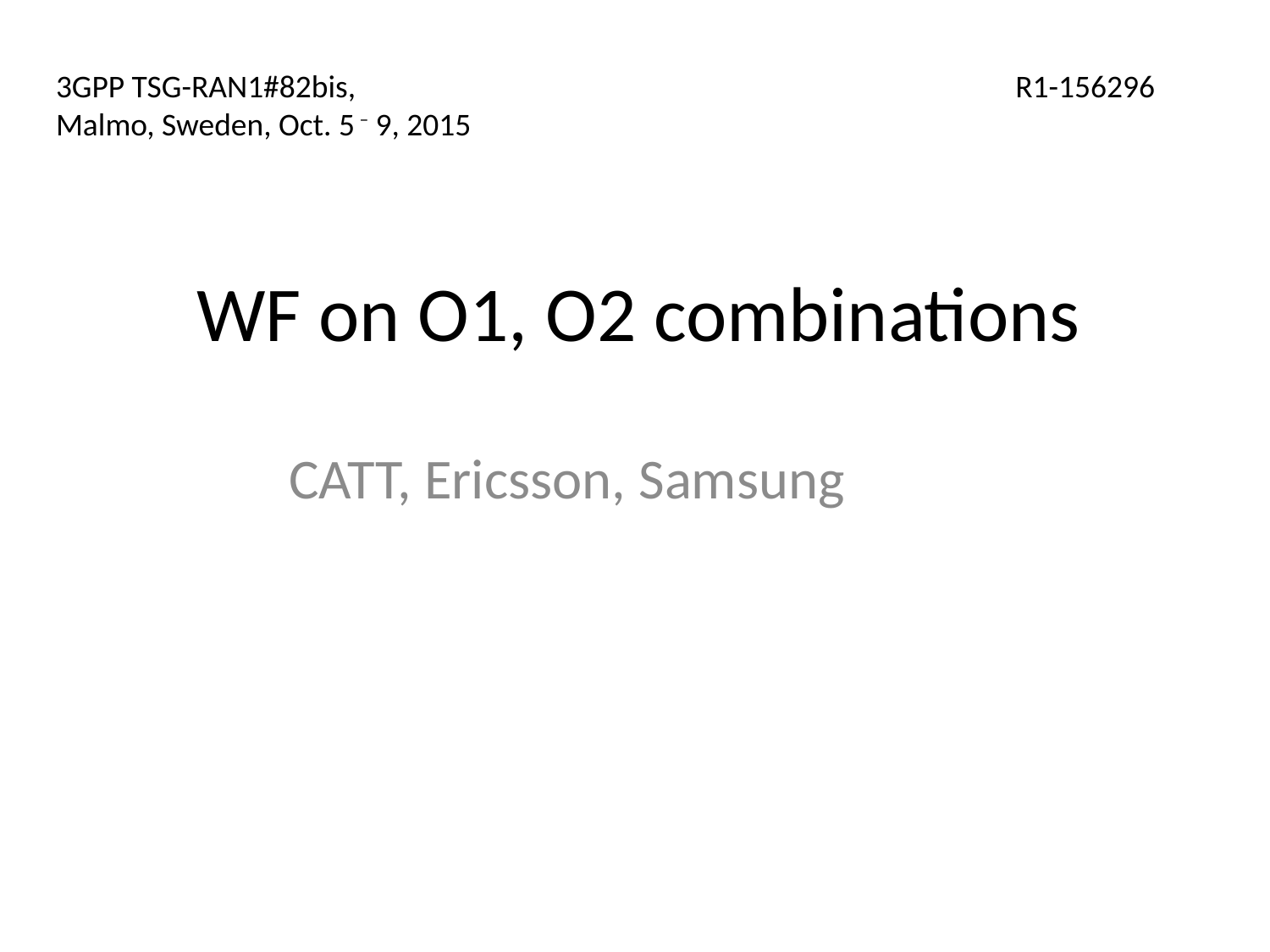

3GPP TSG-RAN1#82bis,
Malmo, Sweden, Oct. 5 – 9, 2015
R1-156296
# WF on O1, O2 combinations
CATT, Ericsson, Samsung